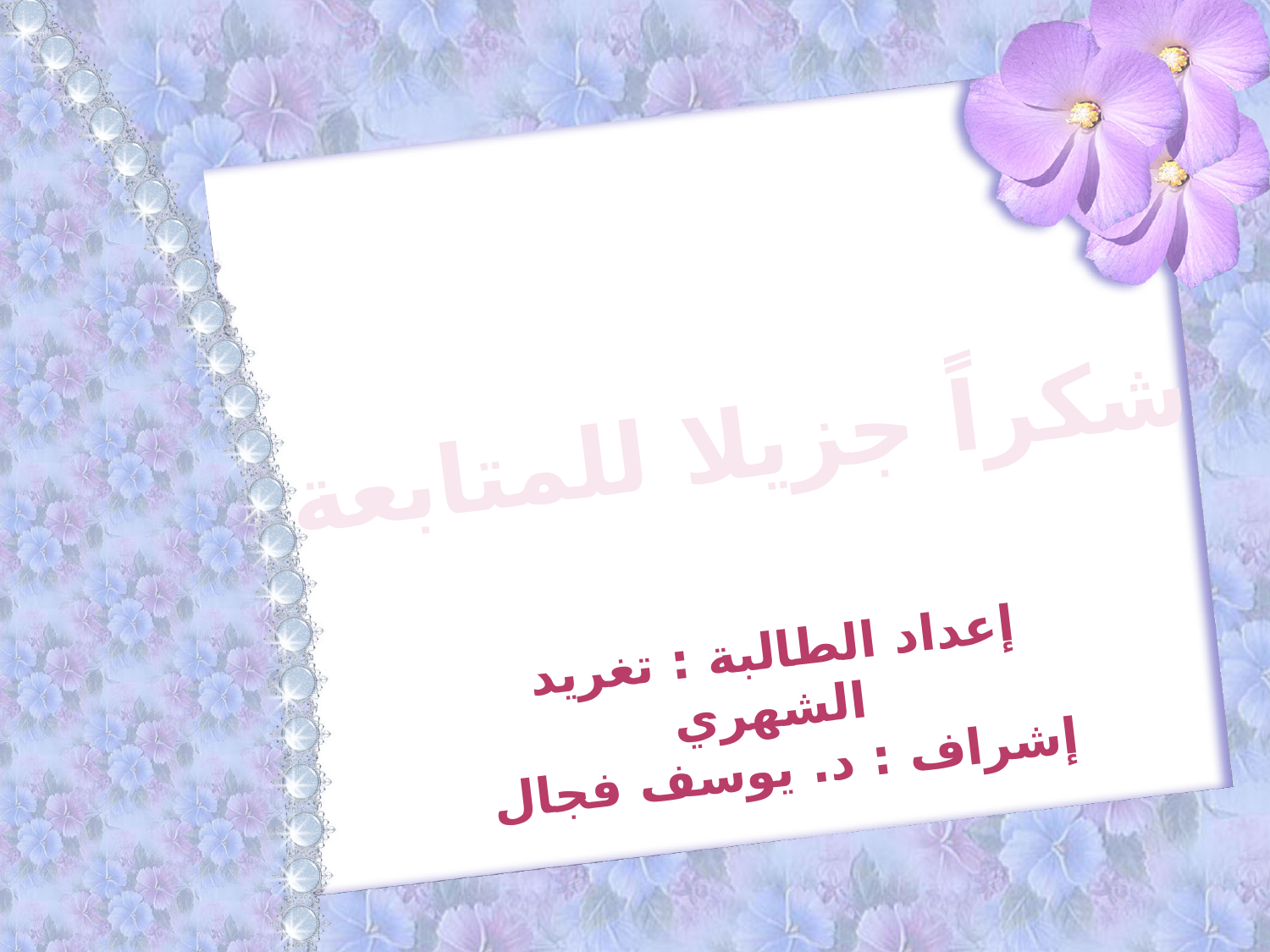

شكراً جزيلا للمتابعة

إعداد الطالبة : تغريد الشهري
إشراف : د. يوسف فجال